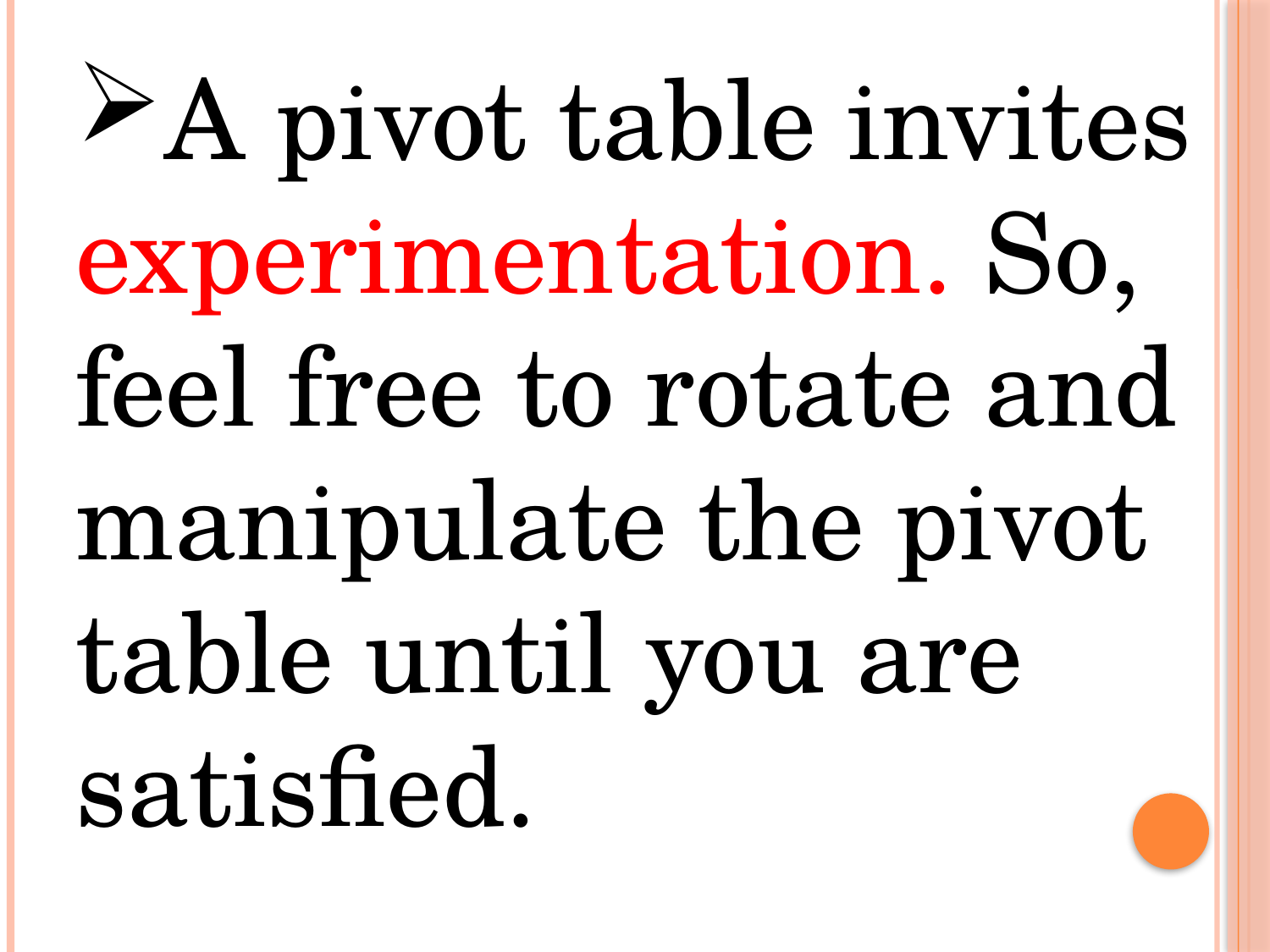

A pivot table invites experimentation. So, feel free to rotate and manipulate the pivot table until you are satisfied.